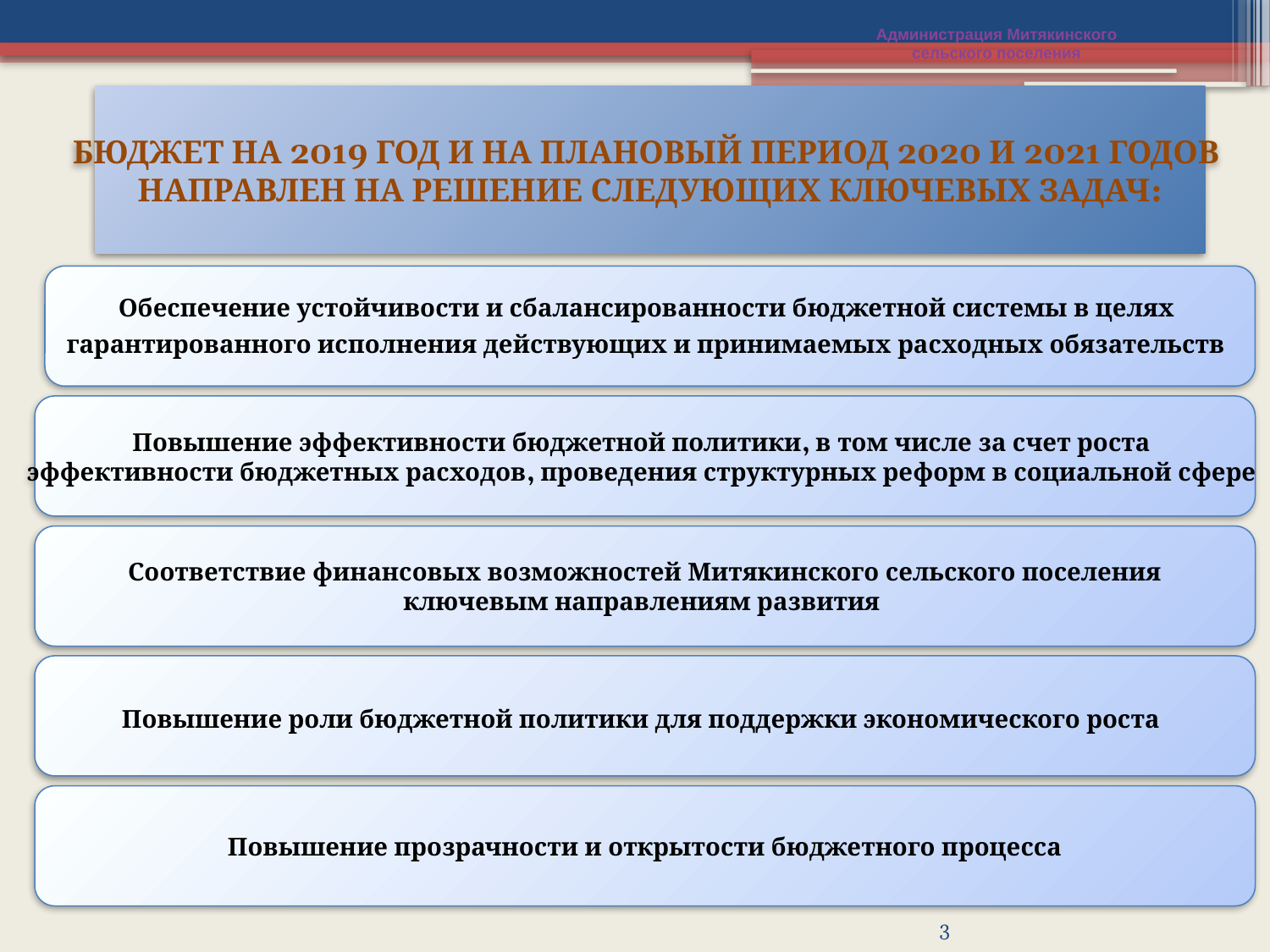

Администрация Митякинского
сельского поселения
БЮДЖЕТ НА 2019 ГОД И НА ПЛАНОВЫЙ ПЕРИОД 2020 И 2021 ГОДОВ
НАПРАВЛЕН НА РЕШЕНИЕ СЛЕДУЮЩИХ КЛЮЧЕВЫХ ЗАДАЧ:
Обеспечение устойчивости и сбалансированности бюджетной системы в целях
гарантированного исполнения действующих и принимаемых расходных обязательств

Повышение эффективности бюджетной политики, в том числе за счет роста
эффективности бюджетных расходов, проведения структурных реформ в социальной сфере

Соответствие финансовых возможностей Митякинского сельского поселения
ключевым направлениям развития

Повышение роли бюджетной политики для поддержки экономического роста

Повышение прозрачности и открытости бюджетного процесса

3